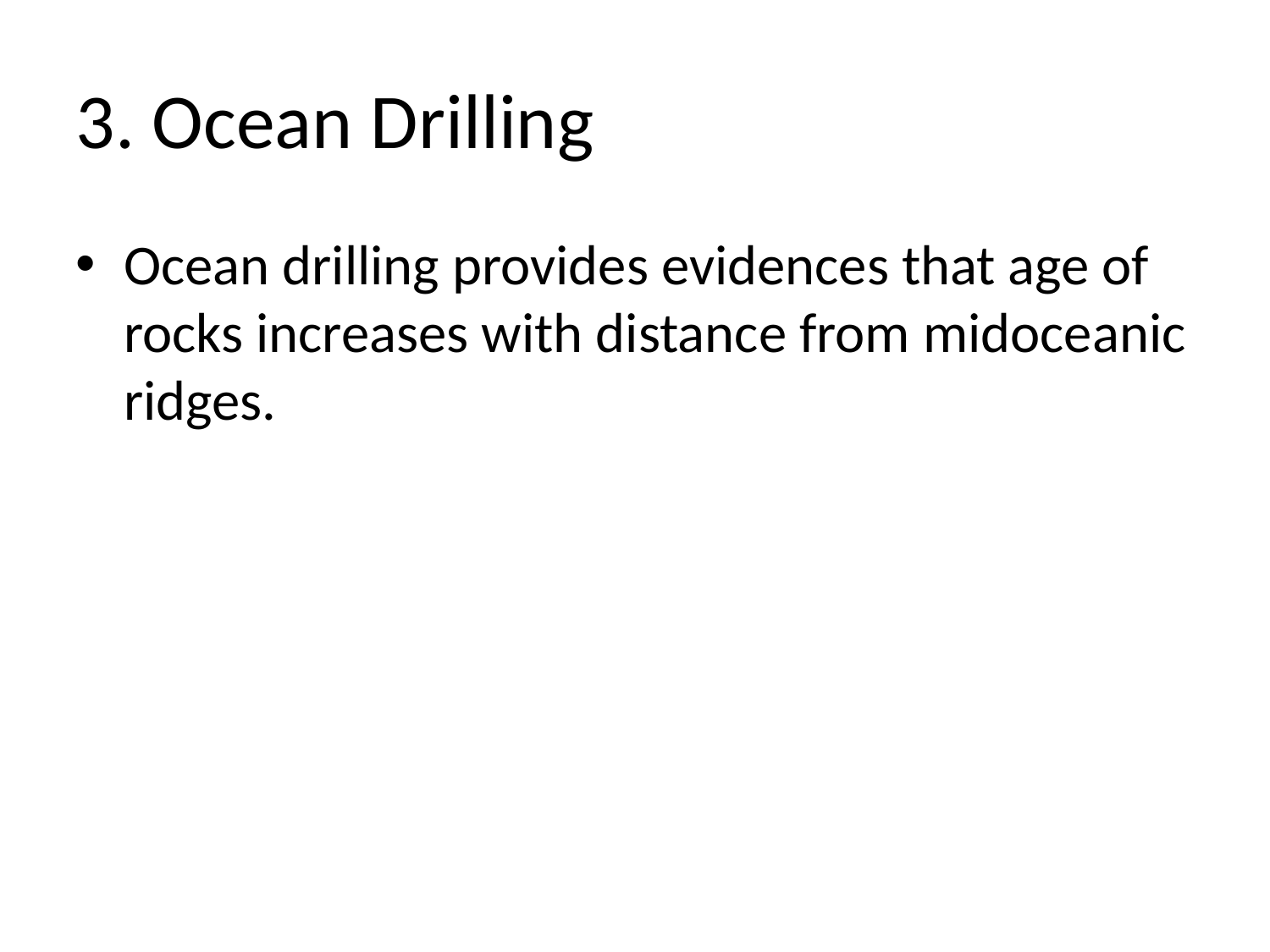

3. Ocean Drilling
Ocean drilling provides evidences that age of rocks increases with distance from midoceanic ridges.